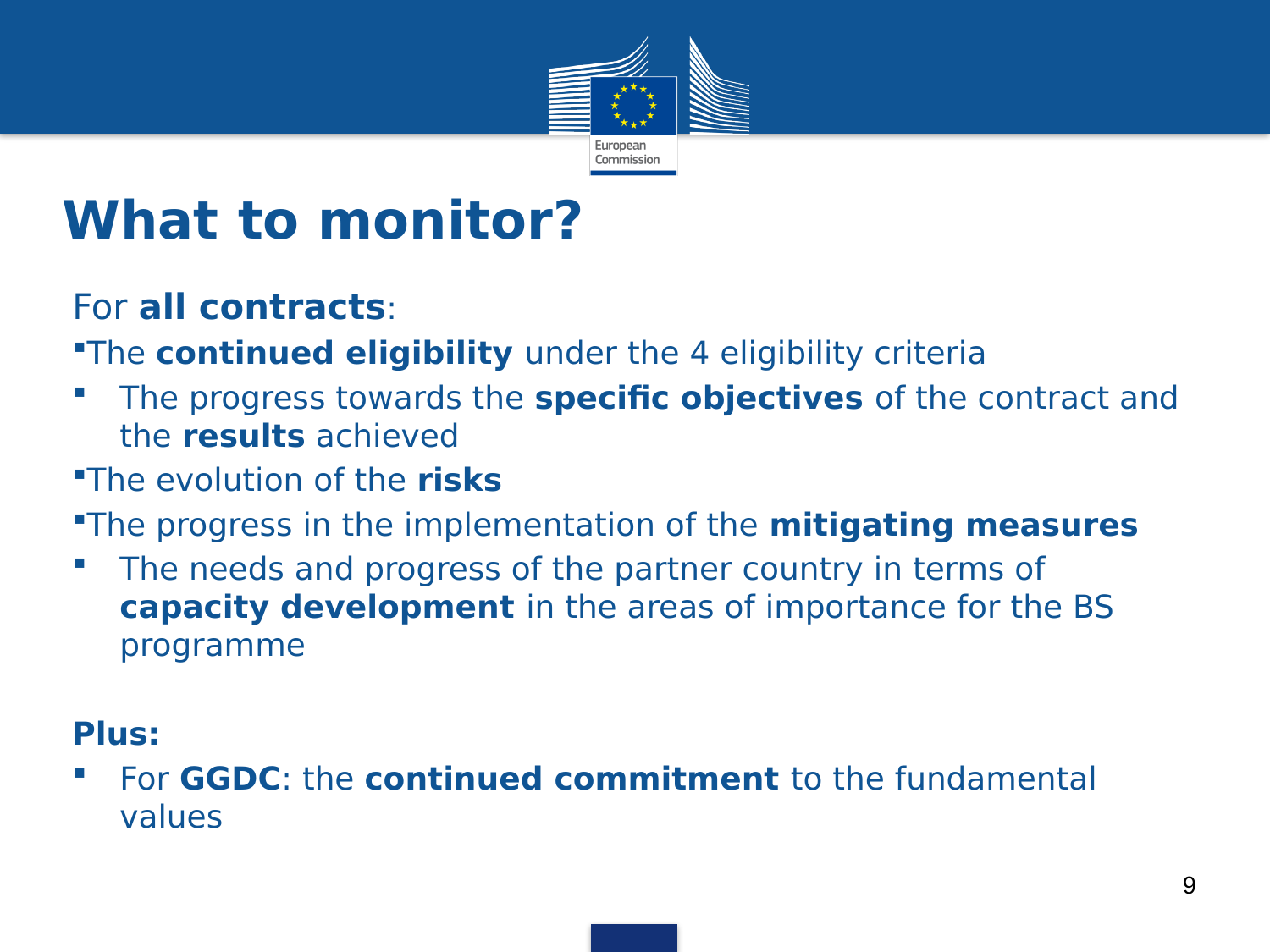

# What to monitor?
For all contracts:
The continued eligibility under the 4 eligibility criteria
The progress towards the specific objectives of the contract and the results achieved
The evolution of the risks
The progress in the implementation of the mitigating measures
The needs and progress of the partner country in terms of  capacity development in the areas of importance for the BS programme

Plus:
For GGDC: the continued commitment to the fundamental values

9